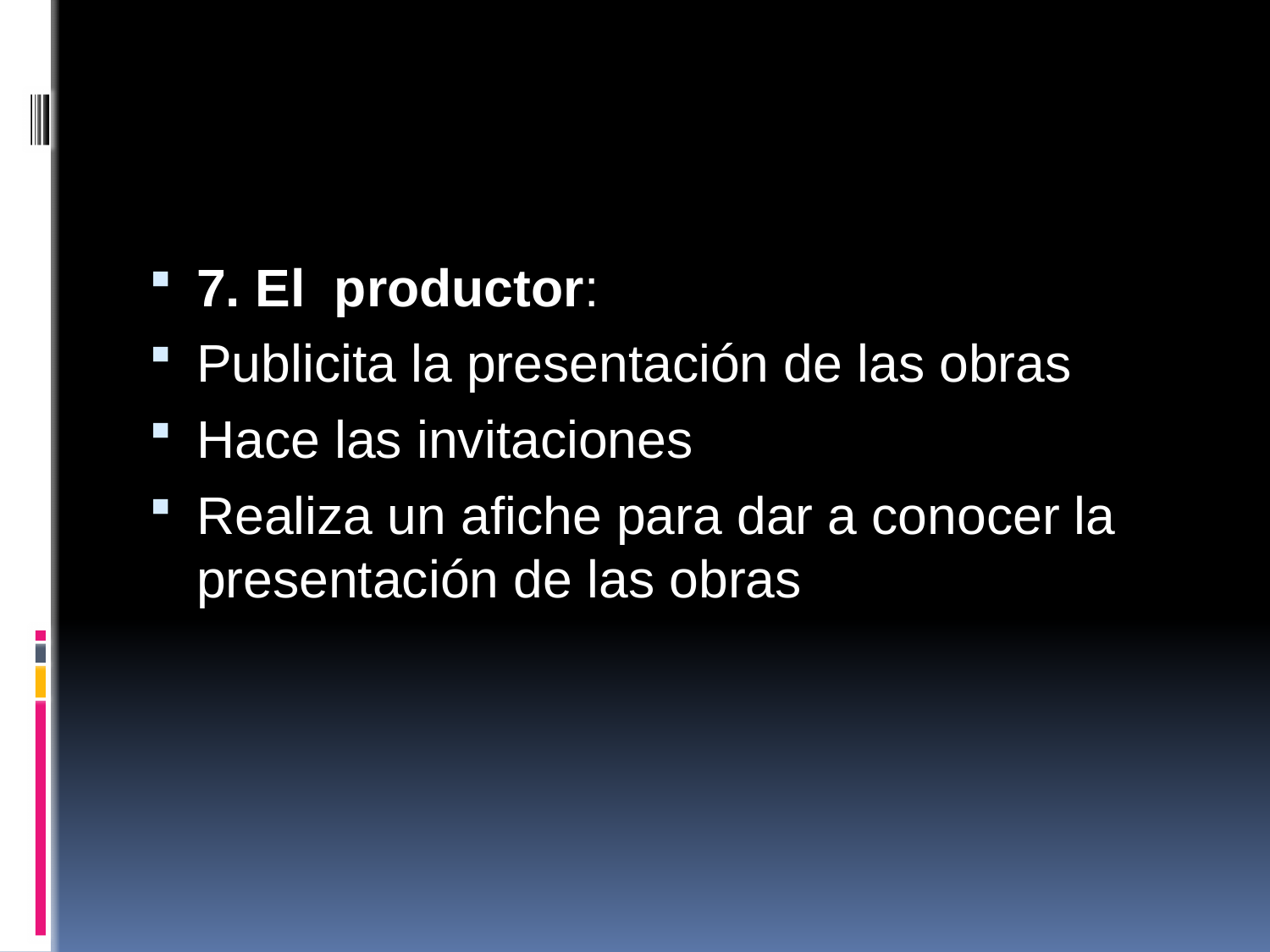

#
7. El  productor:
Publicita la presentación de las obras
Hace las invitaciones
Realiza un afiche para dar a conocer la presentación de las obras